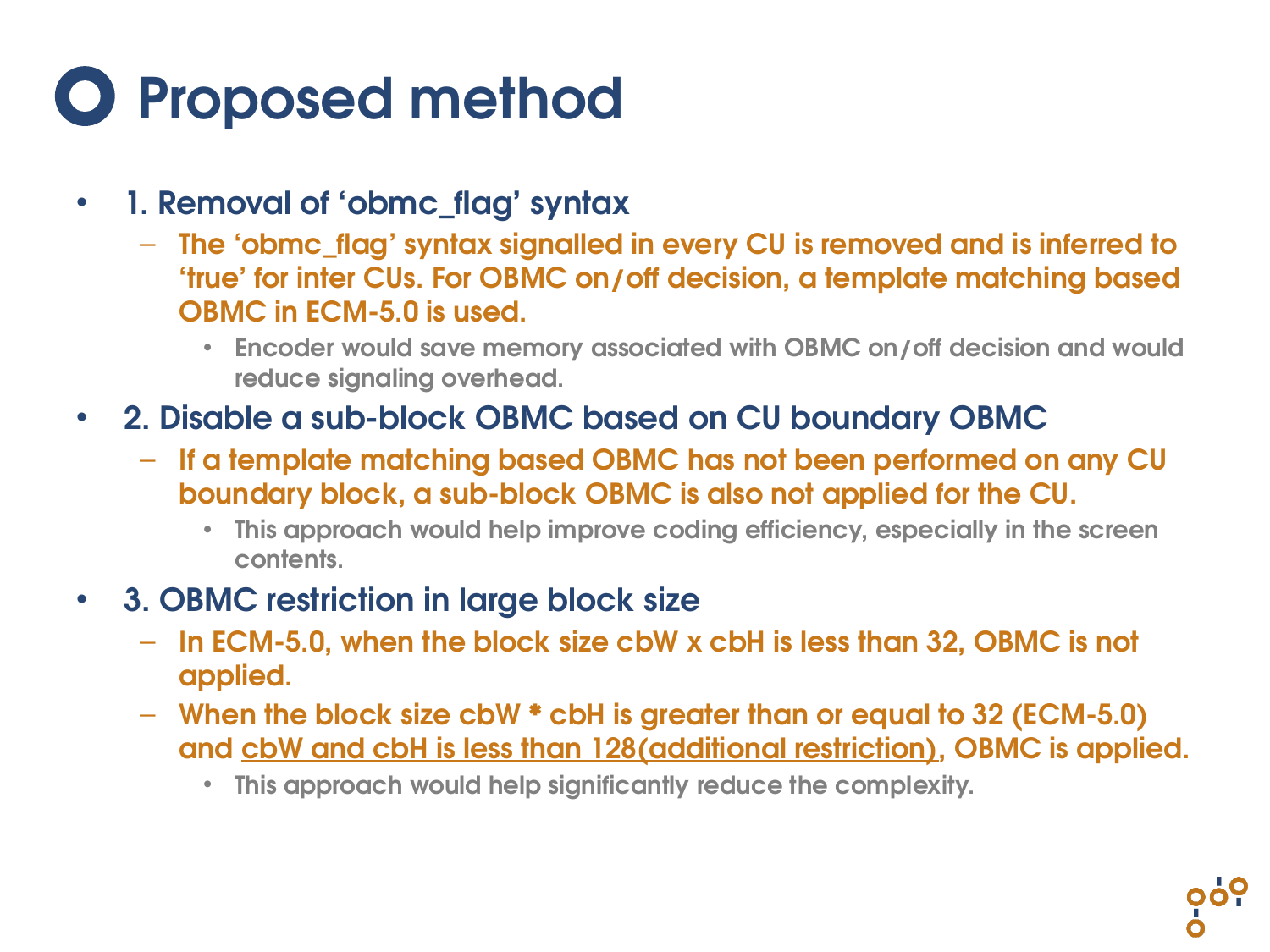

# Proposed method
1. Removal of ‘obmc_flag’ syntax
The ‘obmc_flag’ syntax signalled in every CU is removed and is inferred to ‘true’ for inter CUs. For OBMC on/off decision, a template matching based OBMC in ECM-5.0 is used.
Encoder would save memory associated with OBMC on/off decision and would reduce signaling overhead.
2. Disable a sub-block OBMC based on CU boundary OBMC
If a template matching based OBMC has not been performed on any CU boundary block, a sub-block OBMC is also not applied for the CU.
This approach would help improve coding efficiency, especially in the screen contents.
3. OBMC restriction in large block size
In ECM-5.0, when the block size cbW x cbH is less than 32, OBMC is not applied.
When the block size cbW * cbH is greater than or equal to 32 (ECM-5.0) and cbW and cbH is less than 128(additional restriction), OBMC is applied.
This approach would help significantly reduce the complexity.